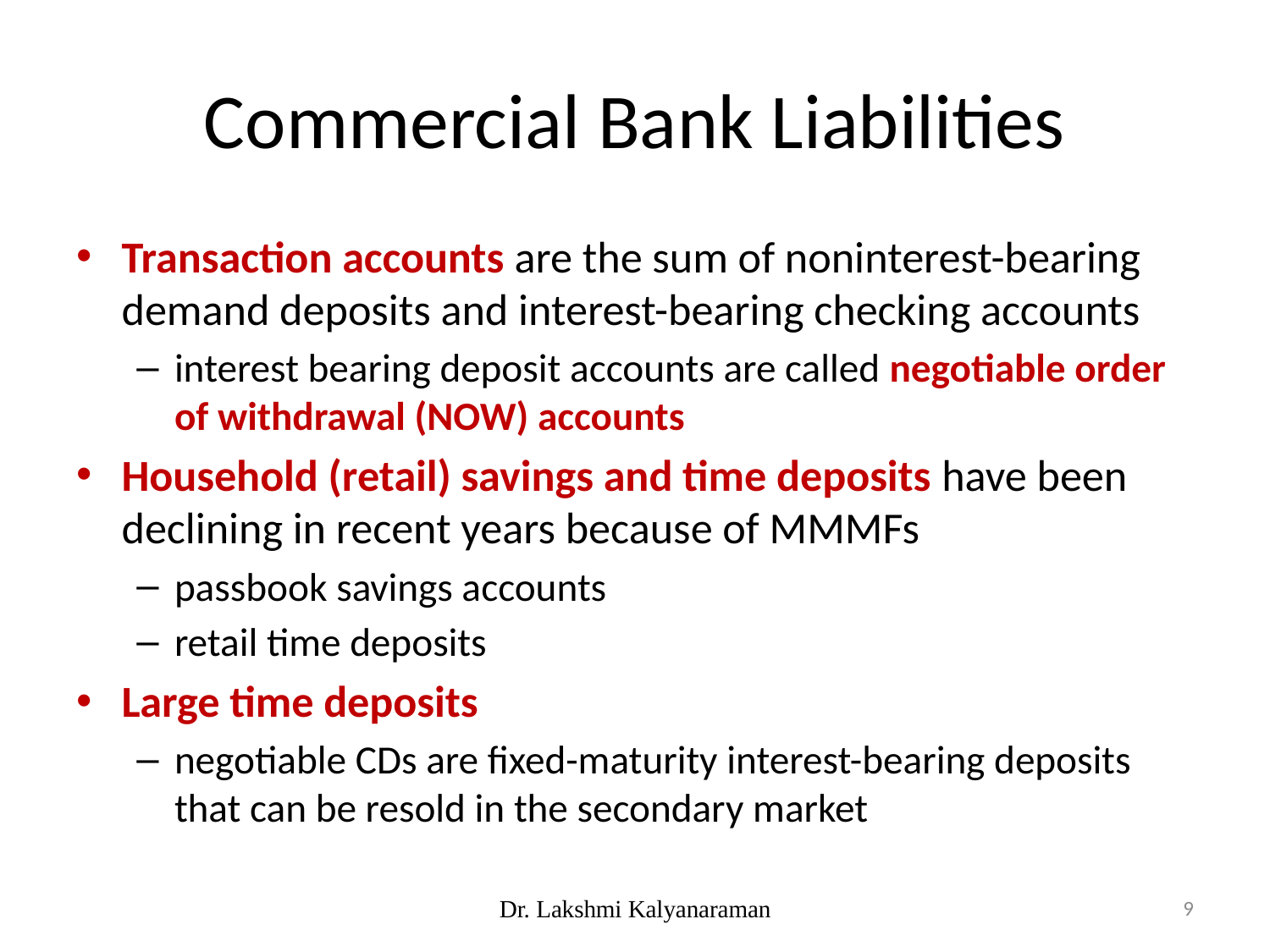

# Commercial Bank Liabilities
Transaction accounts are the sum of noninterest-bearing demand deposits and interest-bearing checking accounts
interest bearing deposit accounts are called negotiable order of withdrawal (NOW) accounts
Household (retail) savings and time deposits have been declining in recent years because of MMMFs
passbook savings accounts
retail time deposits
Large time deposits
negotiable CDs are fixed-maturity interest-bearing deposits that can be resold in the secondary market

Dr. Lakshmi Kalyanaraman
9